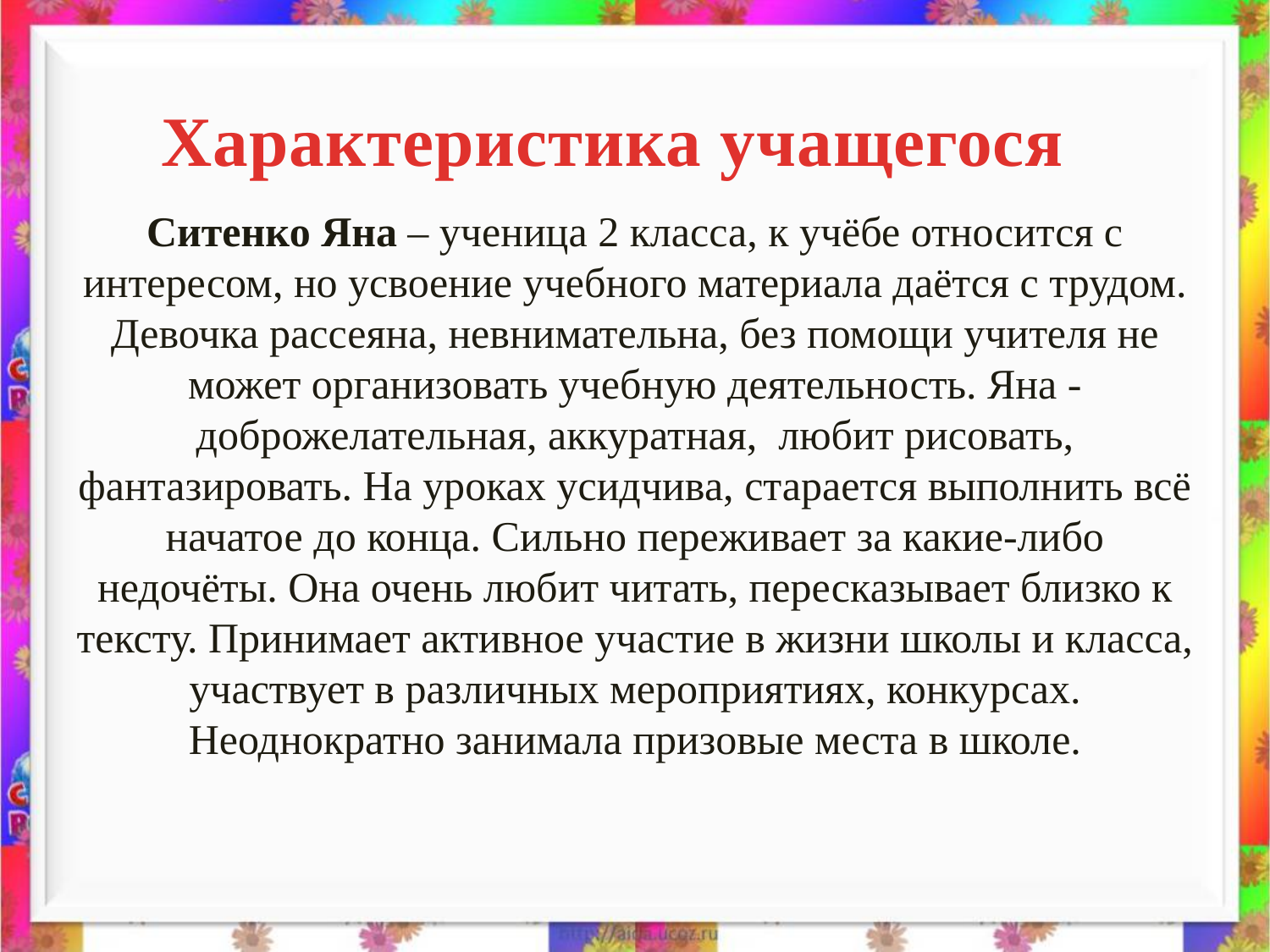

Характеристика учащегося
Ситенко Яна – ученица 2 класса, к учёбе относится с интересом, но усвоение учебного материала даётся с трудом. Девочка рассеяна, невнимательна, без помощи учителя не может организовать учебную деятельность. Яна - доброжелательная, аккуратная,  любит рисовать, фантазировать. На уроках усидчива, старается выполнить всё начатое до конца. Сильно переживает за какие-либо недочёты. Она очень любит читать, пересказывает близко к тексту. Принимает активное участие в жизни школы и класса, участвует в различных мероприятиях, конкурсах. Неоднократно занимала призовые места в школе.